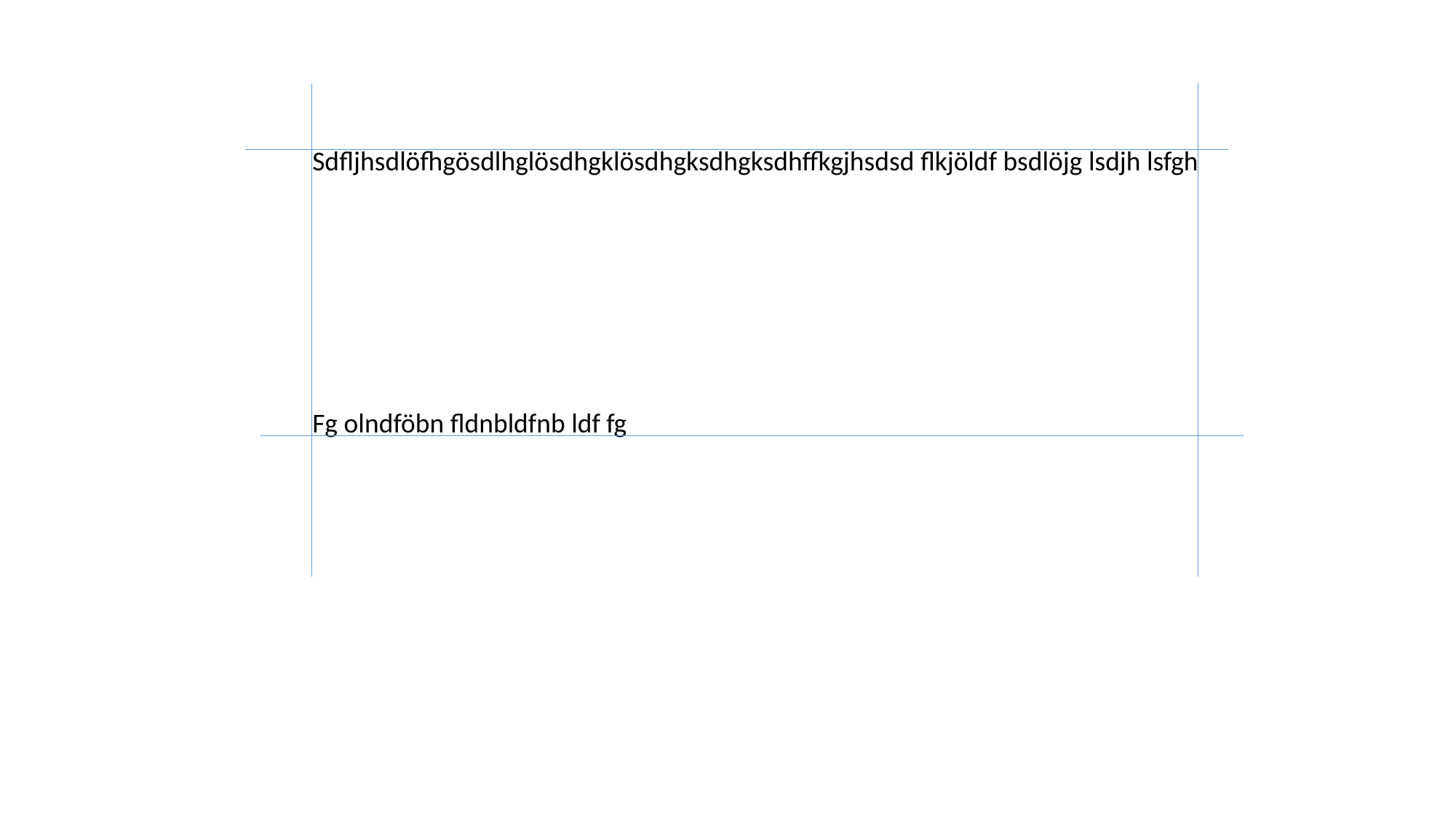

Sdfljhsdlöfhgösdlhglösdhgklösdhgksdhgksdhffkgjhsdsd flkjöldf bsdlöjg lsdjh lsfgh

Fg olndföbn fldnbldfnb ldf fg